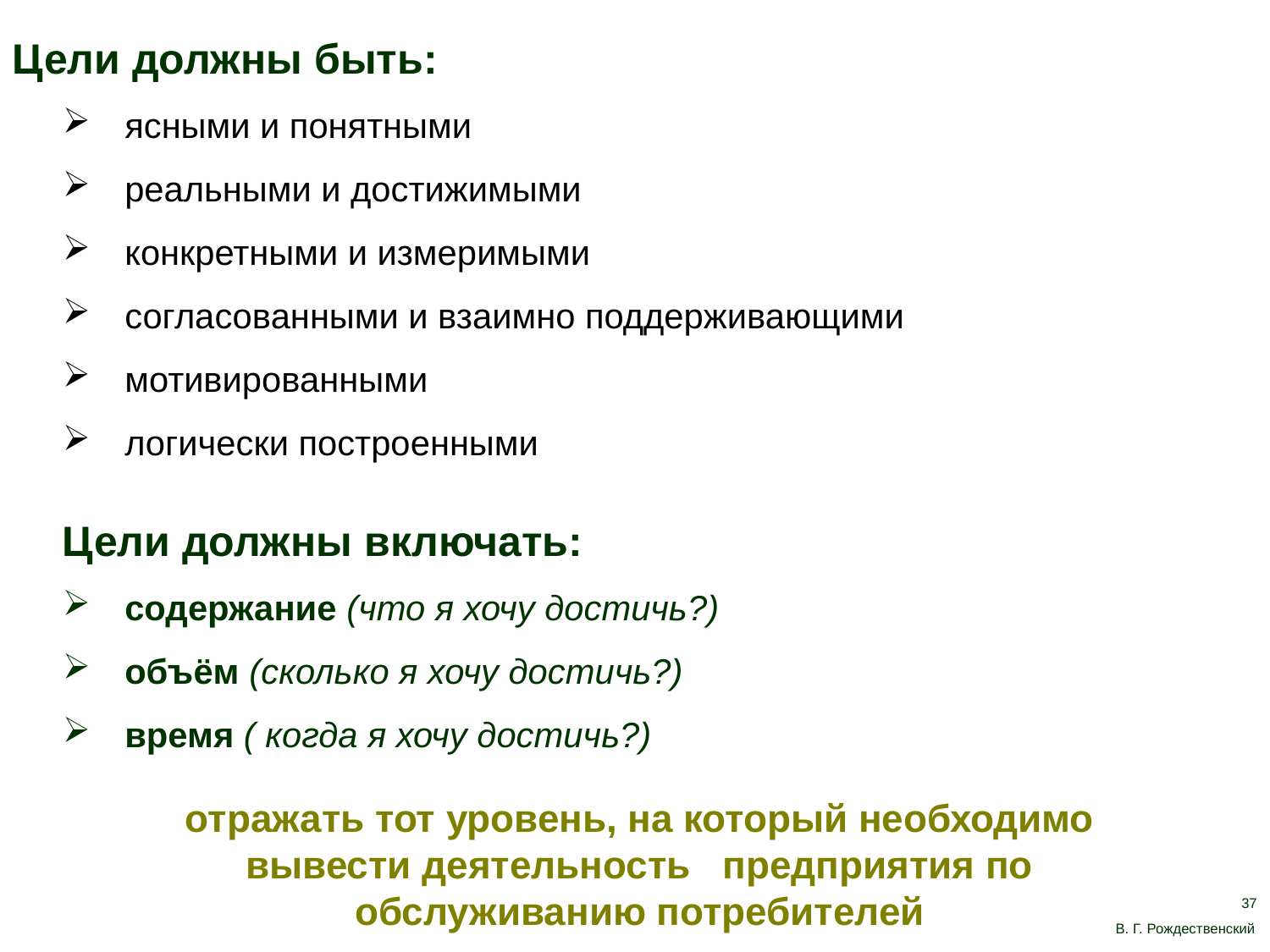

Цели должны быть:
ясными и понятными
реальными и достижимыми
конкретными и измеримыми
согласованными и взаимно поддерживающими
мотивированными
логически построенными

Цели должны включать:
содержание (что я хочу достичь?)
объём (сколько я хочу достичь?)
время ( когда я хочу достичь?)

отражать тот уровень, на который необходимо вывести деятельность   предприятия по обслуживанию потребителей
37
В. Г. Рождественский